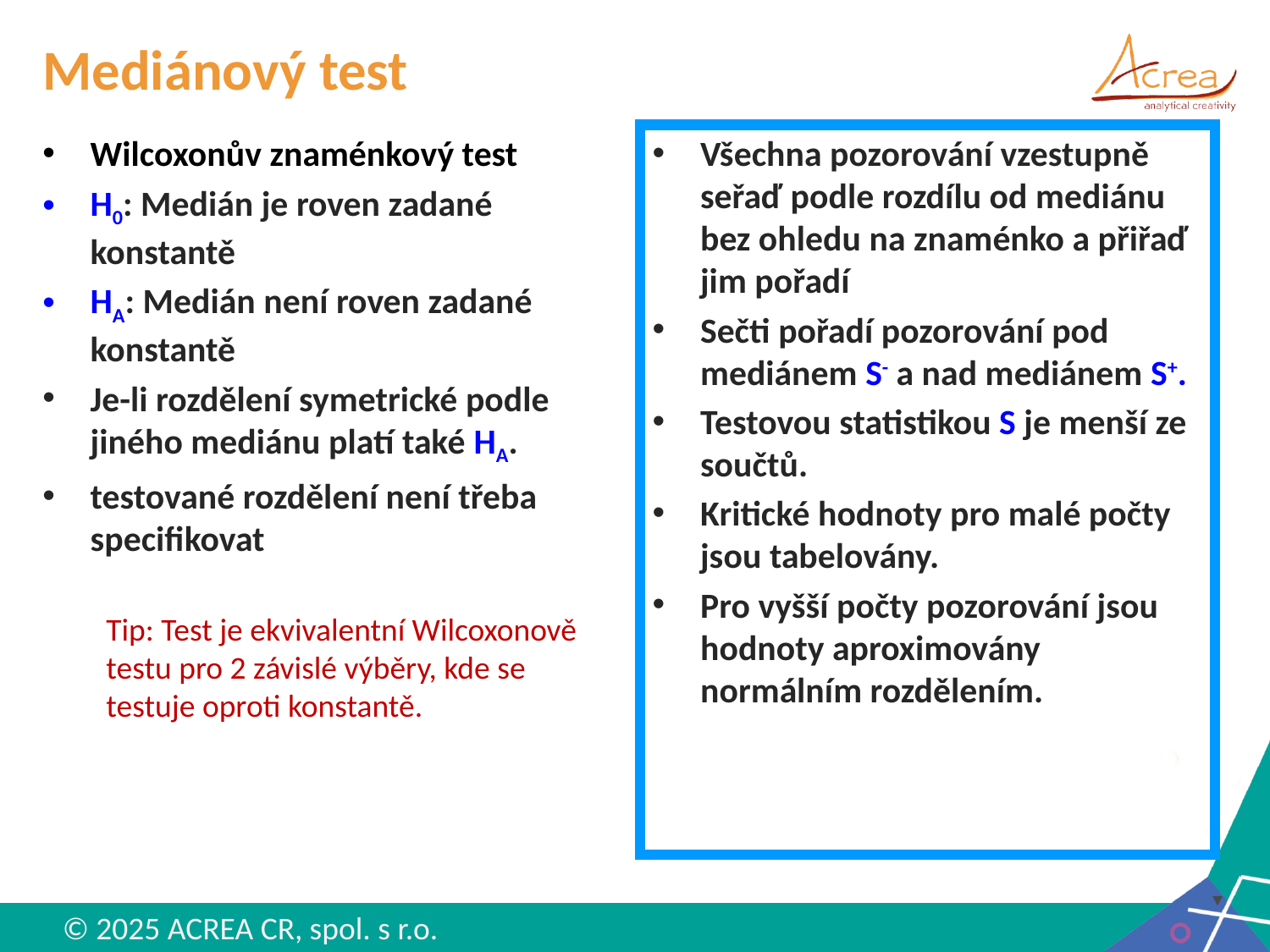

# Mediánový test
Wilcoxonův znaménkový test
H0: Medián je roven zadané konstantě
HA: Medián není roven zadané konstantě
Je-li rozdělení symetrické podle jiného mediánu platí také HA.
testované rozdělení není třeba specifikovat

Tip: Test je ekvivalentní Wilcoxonově testu pro 2 závislé výběry, kde se testuje oproti konstantě.
Všechna pozorování vzestupně seřaď podle rozdílu od mediánu bez ohledu na znaménko a přiřaď jim pořadí
Sečti pořadí pozorování pod mediánem S- a nad mediánem S+.
Testovou statistikou S je menší ze součtů.
Kritické hodnoty pro malé počty jsou tabelovány.
Pro vyšší počty pozorování jsou hodnoty aproximovány normálním rozdělením.